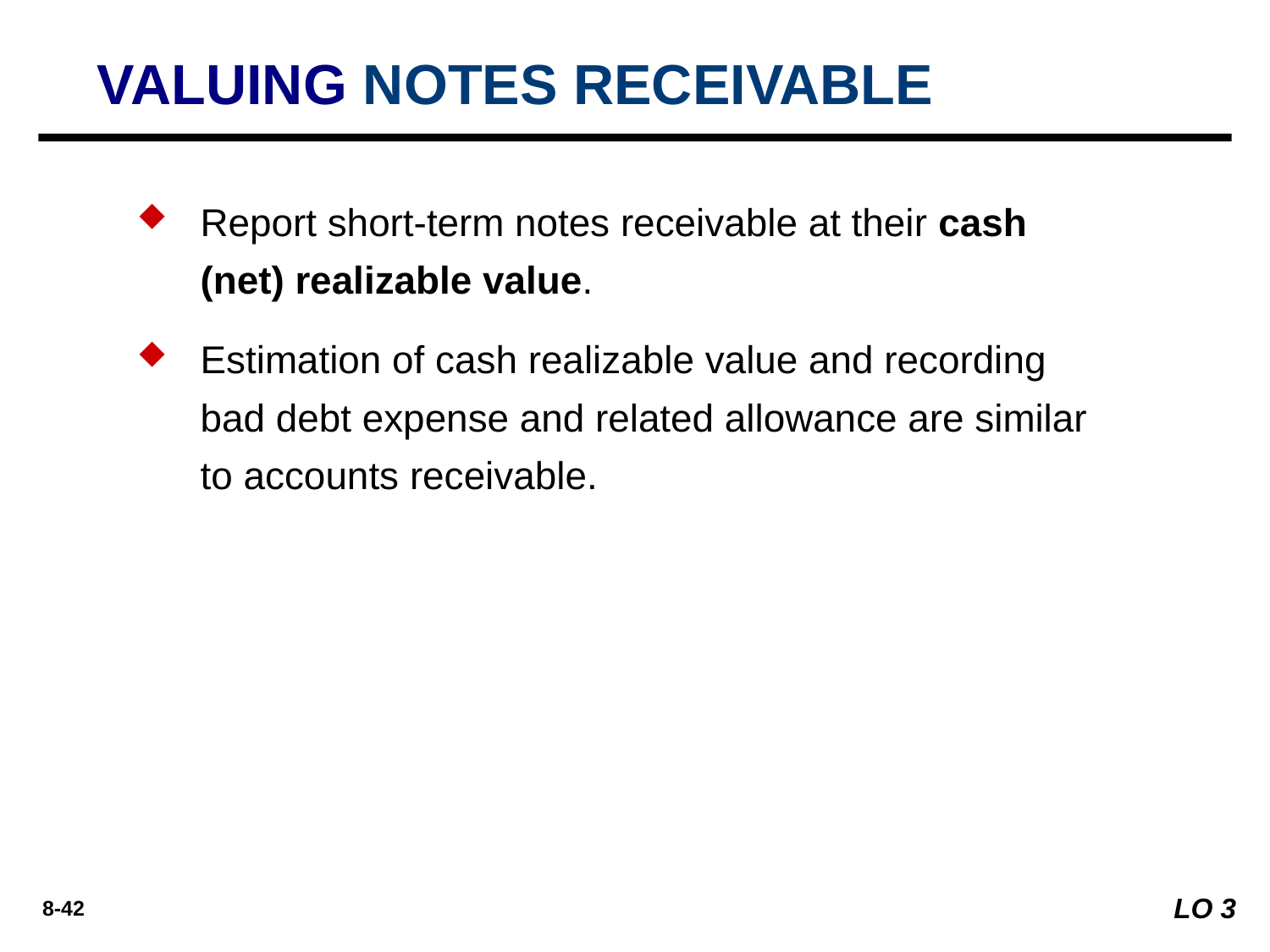

VALUING NOTES RECEIVABLE

Report short-term notes receivable at their cash (net) realizable value.
Estimation of cash realizable value and recording bad debt expense and related allowance are similar to accounts receivable.
LO 3